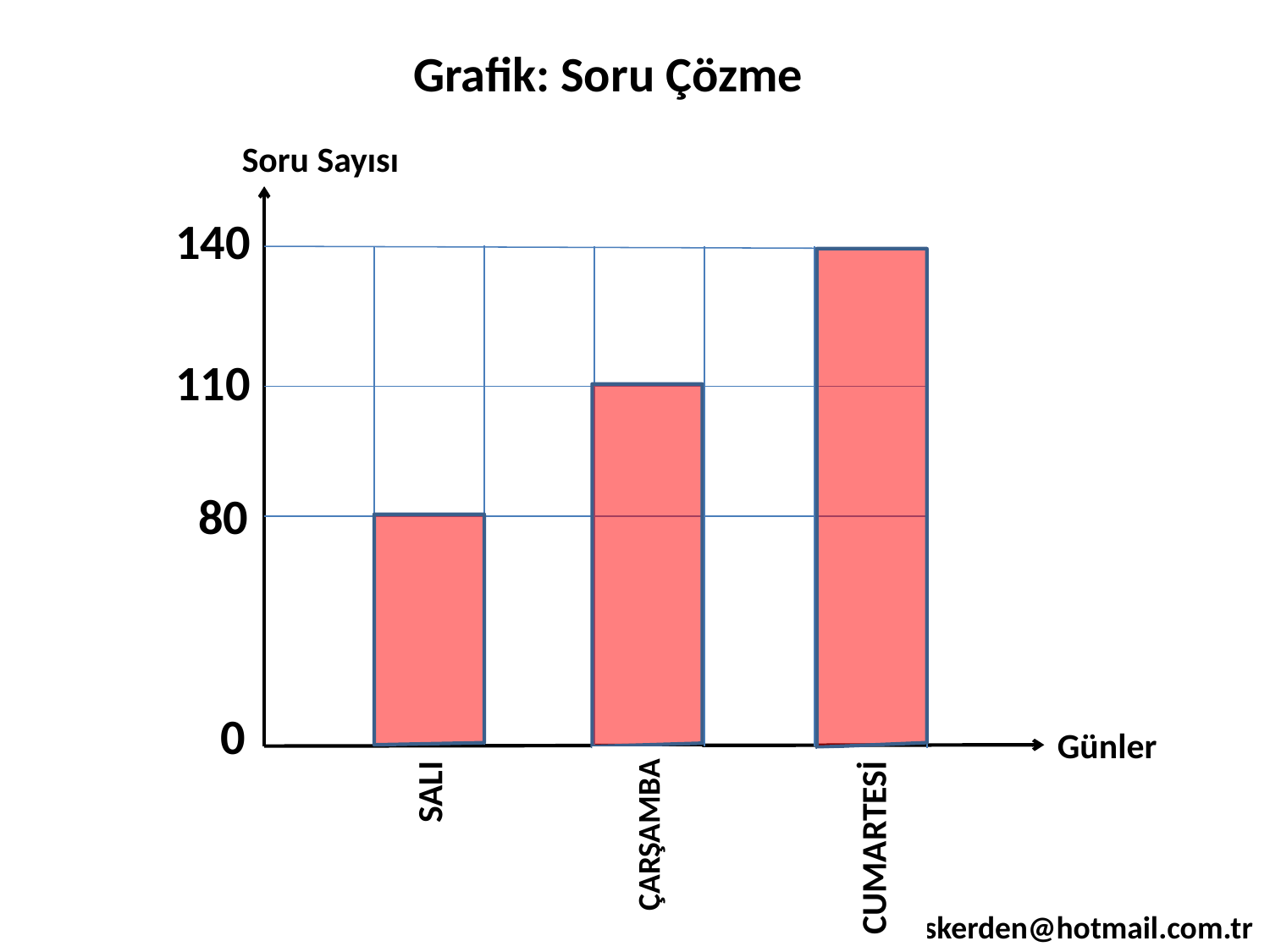

Grafik: Soru Çözme
Soru Sayısı
140

110

  80

    0

Günler
ÇARŞAMBA
SALI
CUMARTESİ
omeraskerden@hotmail.com.tr